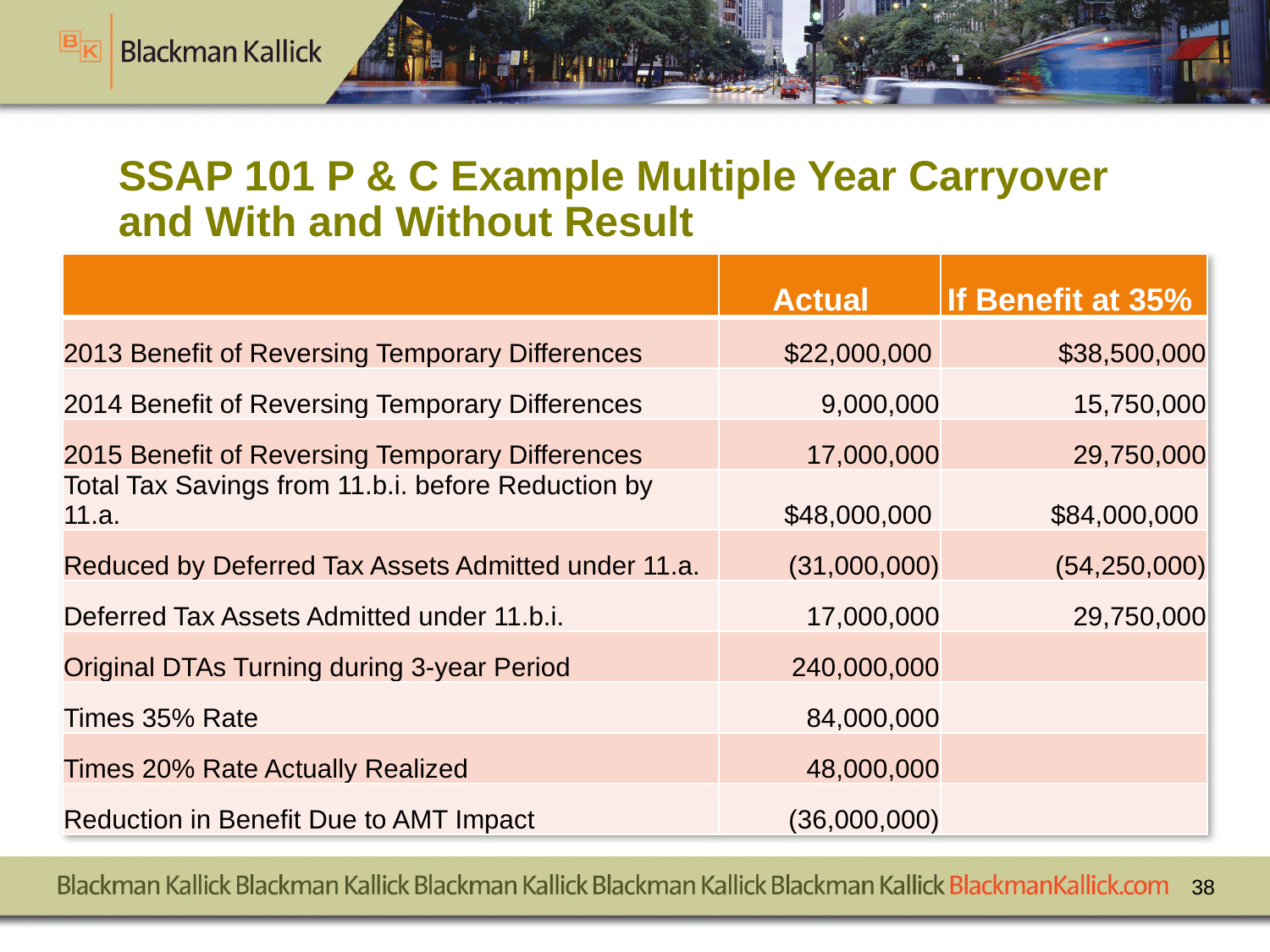

# SSAP 101 P & C Example Multiple Year Carryover and With and Without Result
|  | Actual | If Benefit at 35% |
| --- | --- | --- |
| 2013 Benefit of Reversing Temporary Differences | $22,000,000 | $38,500,000 |
| 2014 Benefit of Reversing Temporary Differences | 9,000,000 | 15,750,000 |
| 2015 Benefit of Reversing Temporary Differences | 17,000,000 | 29,750,000 |
| Total Tax Savings from 11.b.i. before Reduction by 11.a. | $48,000,000 | $84,000,000 |
| Reduced by Deferred Tax Assets Admitted under 11.a. | (31,000,000) | (54,250,000) |
| Deferred Tax Assets Admitted under 11.b.i. | 17,000,000 | 29,750,000 |
| Original DTAs Turning during 3-year Period | 240,000,000 |  |
| Times 35% Rate | 84,000,000 |  |
| Times 20% Rate Actually Realized | 48,000,000 |  |
| Reduction in Benefit Due to AMT Impact | (36,000,000) |  |